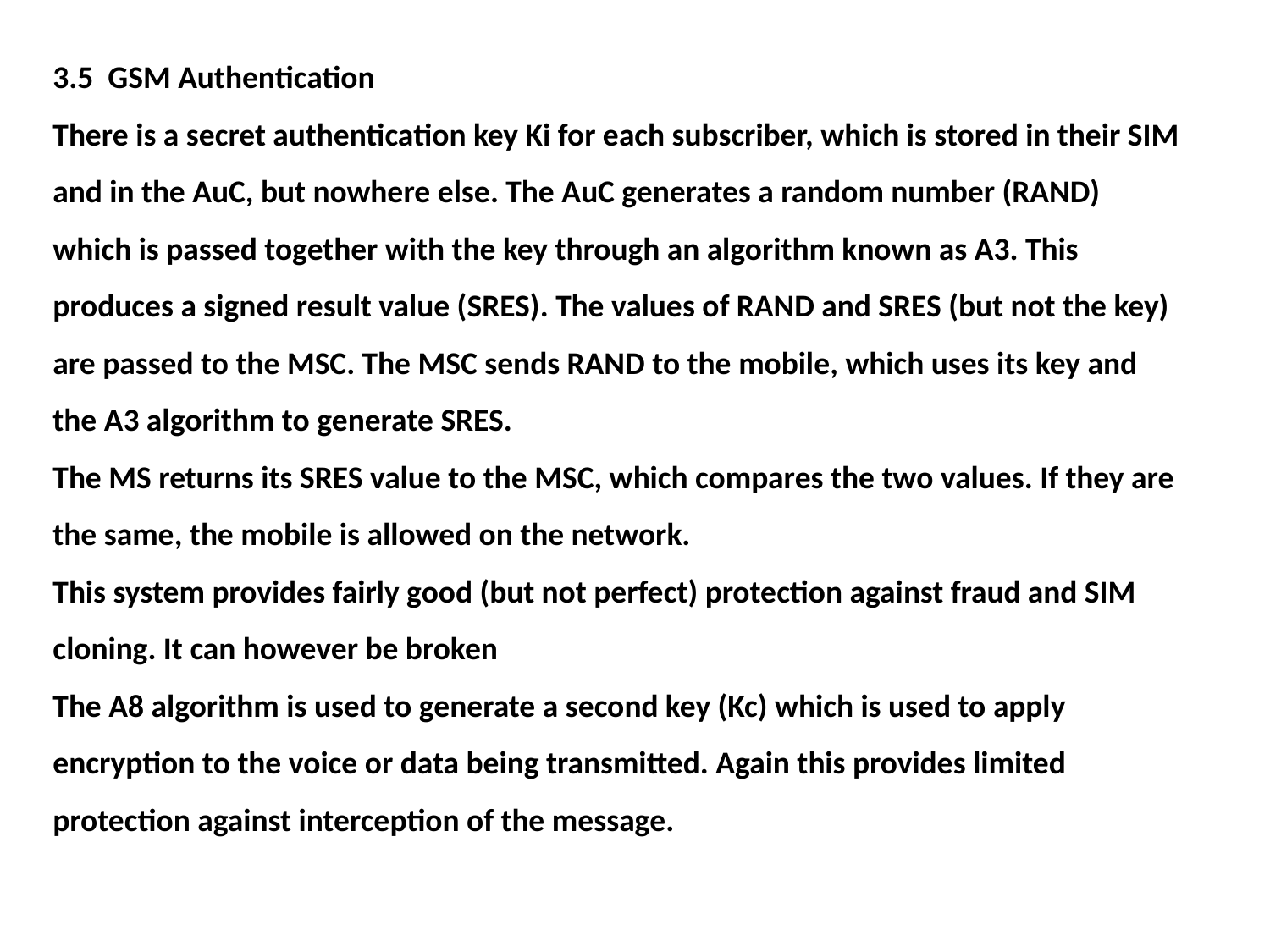

3.5  GSM Authentication
There is a secret authentication key Ki for each subscriber, which is stored in their SIM and in the AuC, but nowhere else. The AuC generates a random number (RAND) which is passed together with the key through an algorithm known as A3. This produces a signed result value (SRES). The values of RAND and SRES (but not the key) are passed to the MSC. The MSC sends RAND to the mobile, which uses its key and the A3 algorithm to generate SRES.
The MS returns its SRES value to the MSC, which compares the two values. If they are the same, the mobile is allowed on the network.
This system provides fairly good (but not perfect) protection against fraud and SIM cloning. It can however be broken
The A8 algorithm is used to generate a second key (Kc) which is used to apply encryption to the voice or data being transmitted. Again this provides limited protection against interception of the message.